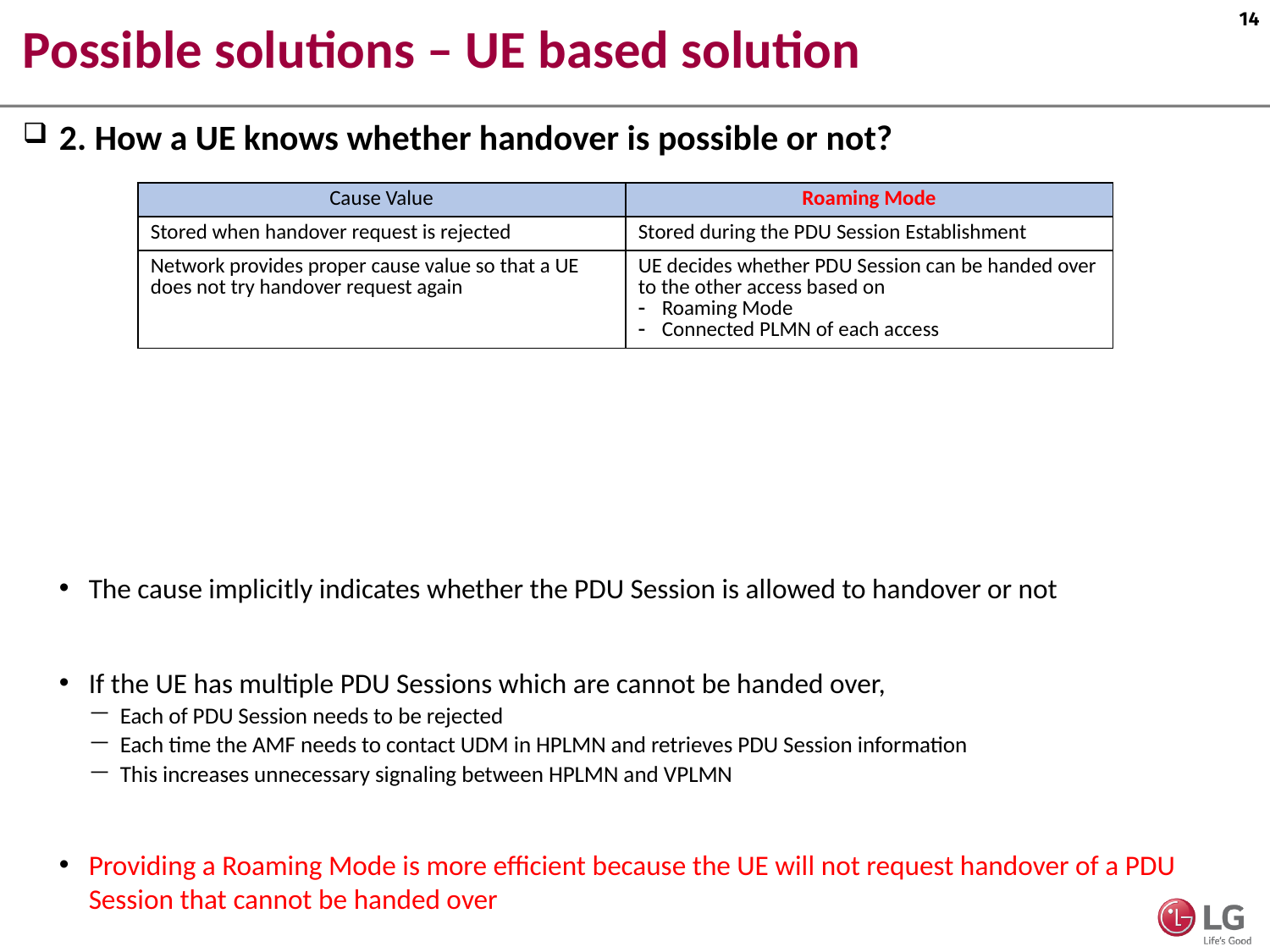

# Possible solutions – UE based solution
2. How a UE knows whether handover is possible or not?

The cause implicitly indicates whether the PDU Session is allowed to handover or not

If the UE has multiple PDU Sessions which are cannot be handed over,
Each of PDU Session needs to be rejected
Each time the AMF needs to contact UDM in HPLMN and retrieves PDU Session information
This increases unnecessary signaling between HPLMN and VPLMN

Providing a Roaming Mode is more efficient because the UE will not request handover of a PDU Session that cannot be handed over
| Cause Value | Roaming Mode |
| --- | --- |
| Stored when handover request is rejected | Stored during the PDU Session Establishment |
| Network provides proper cause value so that a UE does not try handover request again | UE decides whether PDU Session can be handed over to the other access based on Roaming Mode Connected PLMN of each access |